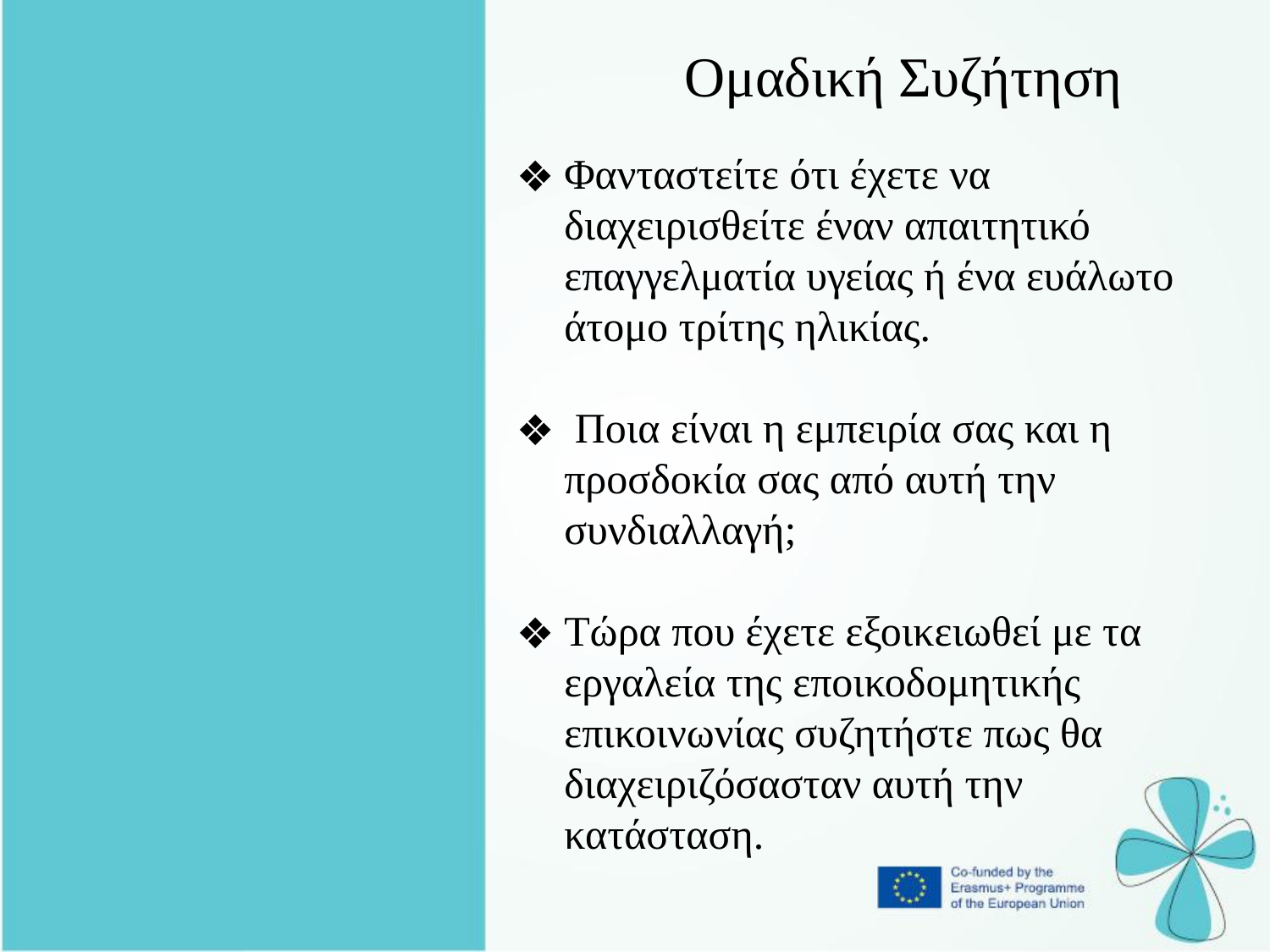

Ομαδική Συζήτηση
Φανταστείτε ότι έχετε να διαχειρισθείτε έναν απαιτητικό επαγγελματία υγείας ή ένα ευάλωτο άτομο τρίτης ηλικίας.

 Ποια είναι η εμπειρία σας και η προσδοκία σας από αυτή την συνδιαλλαγή;

Τώρα που έχετε εξοικειωθεί με τα εργαλεία της εποικοδομητικής επικοινωνίας συζητήστε πως θα διαχειριζόσασταν αυτή την κατάσταση.